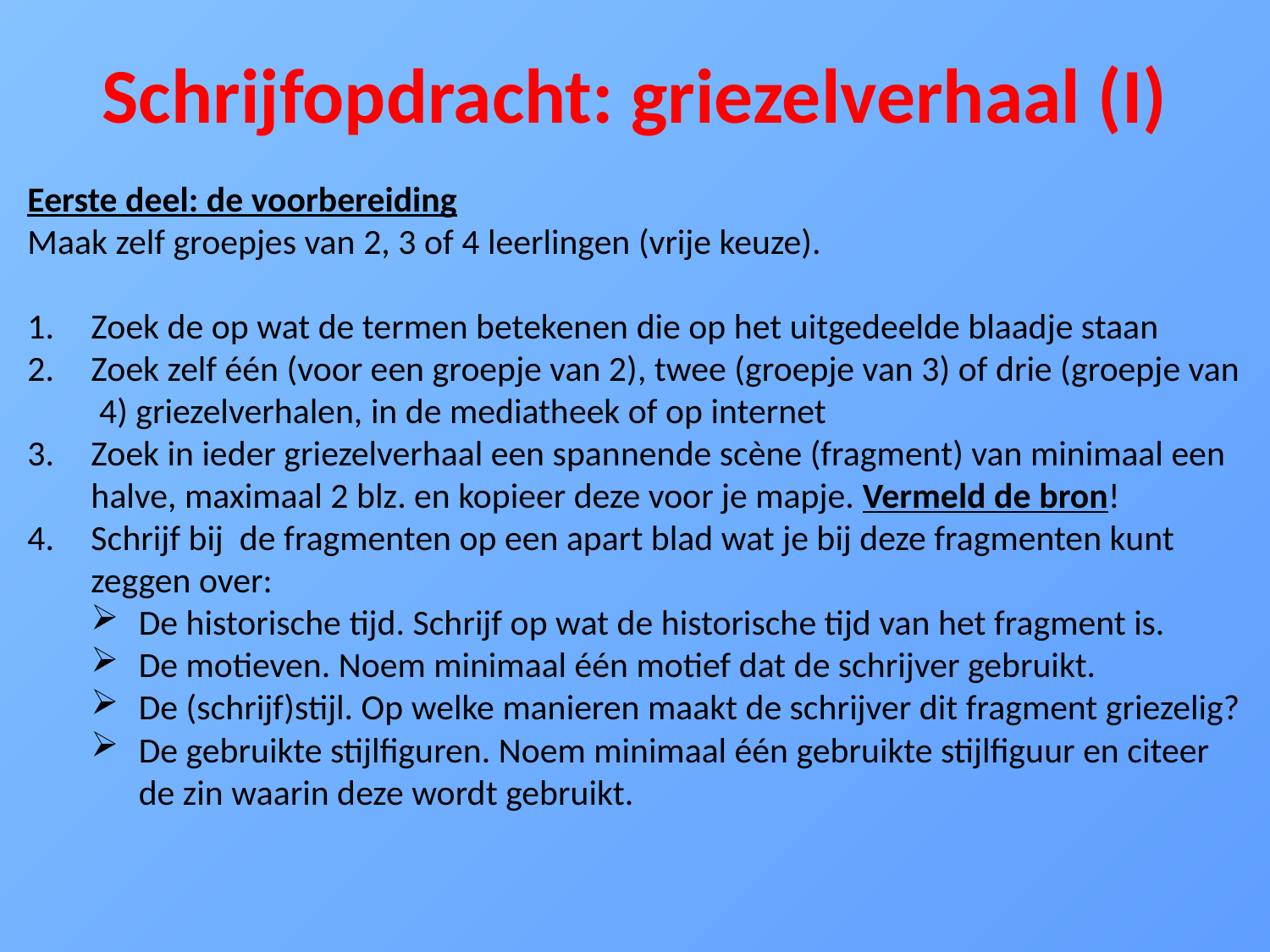

Schrijfopdracht: griezelverhaal (I)

Eerste deel: de voorbereiding
Maak zelf groepjes van 2, 3 of 4 leerlingen (vrije keuze).

Zoek de op wat de termen betekenen die op het uitgedeelde blaadje staan
Zoek zelf één (voor een groepje van 2), twee (groepje van 3) of drie (groepje van  4) griezelverhalen, in de mediatheek of op internet
Zoek in ieder griezelverhaal een spannende scène (fragment) van minimaal een halve, maximaal 2 blz. en kopieer deze voor je mapje. Vermeld de bron!
Schrijf bij  de fragmenten op een apart blad wat je bij deze fragmenten kunt zeggen over:
De historische tijd. Schrijf op wat de historische tijd van het fragment is.
De motieven. Noem minimaal één motief dat de schrijver gebruikt.
De (schrijf)stijl. Op welke manieren maakt de schrijver dit fragment griezelig?
De gebruikte stijlfiguren. Noem minimaal één gebruikte stijlfiguur en citeer de zin waarin deze wordt gebruikt.